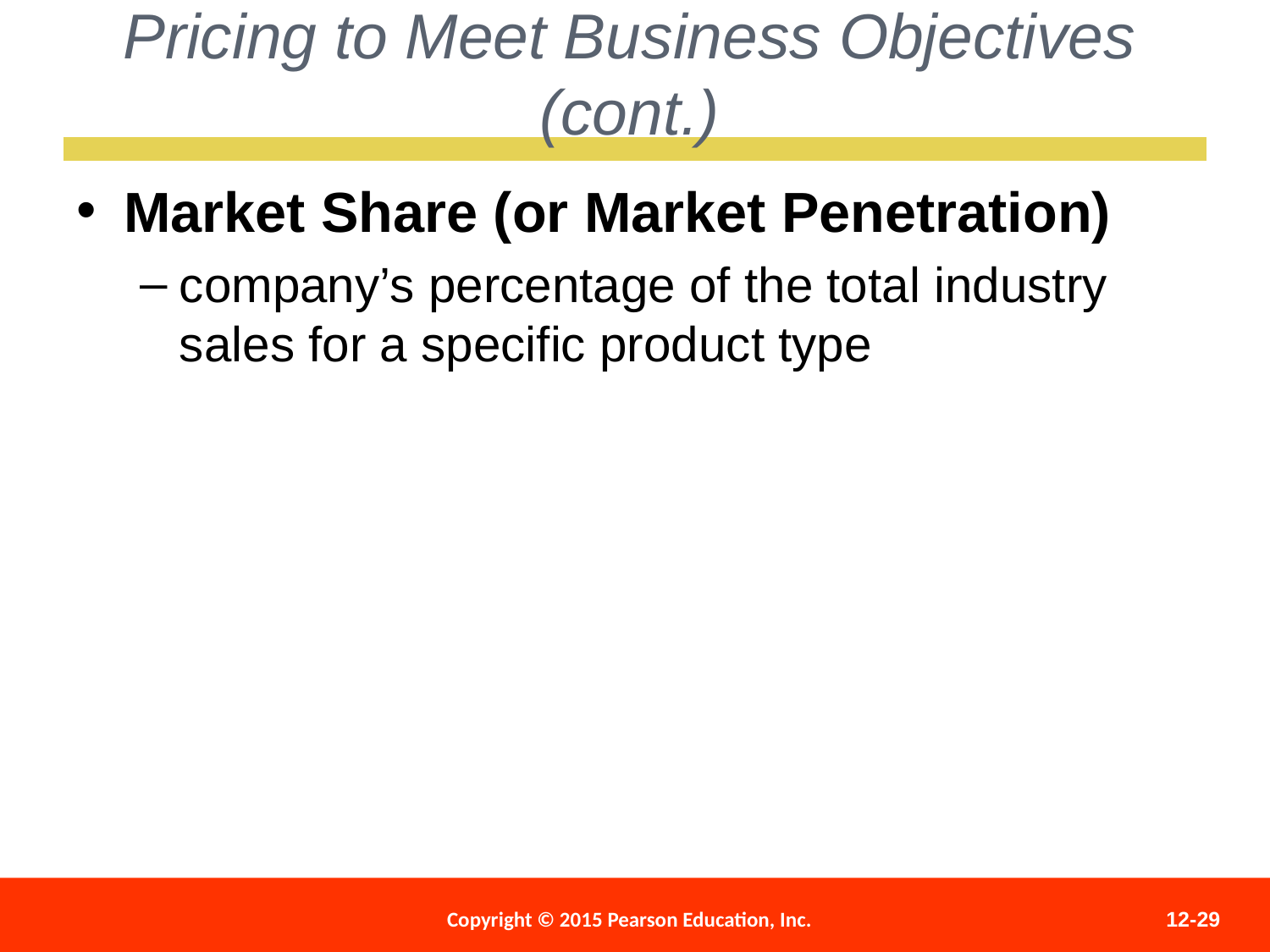

Pricing to Meet Business Objectives (cont.)
Market Share (or Market Penetration)
company’s percentage of the total industry sales for a specific product type